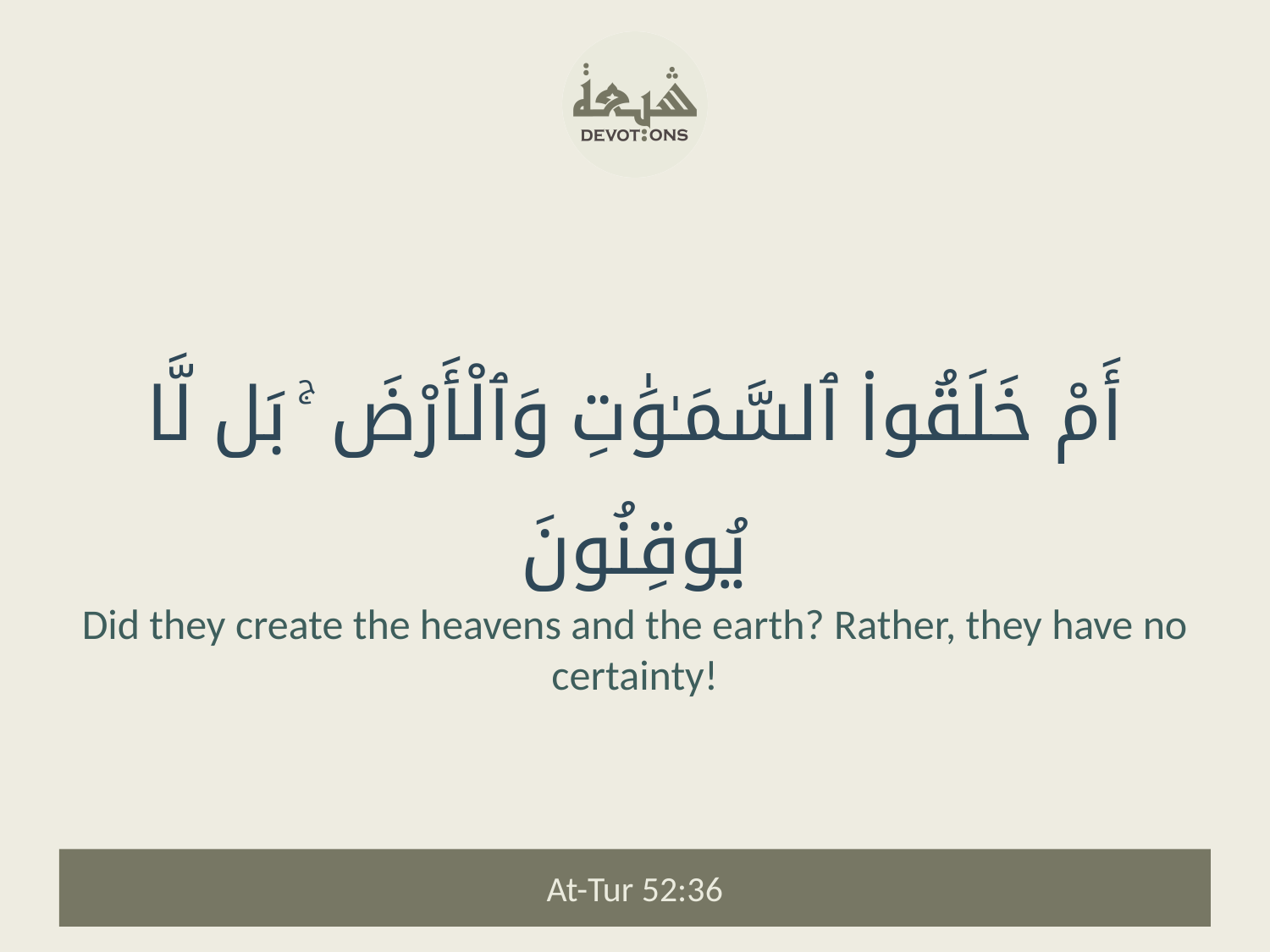

أَمْ خَلَقُوا۟ ٱلسَّمَـٰوَٰتِ وَٱلْأَرْضَ ۚ بَل لَّا يُوقِنُونَ
Did they create the heavens and the earth? Rather, they have no certainty!
At-Tur 52:36